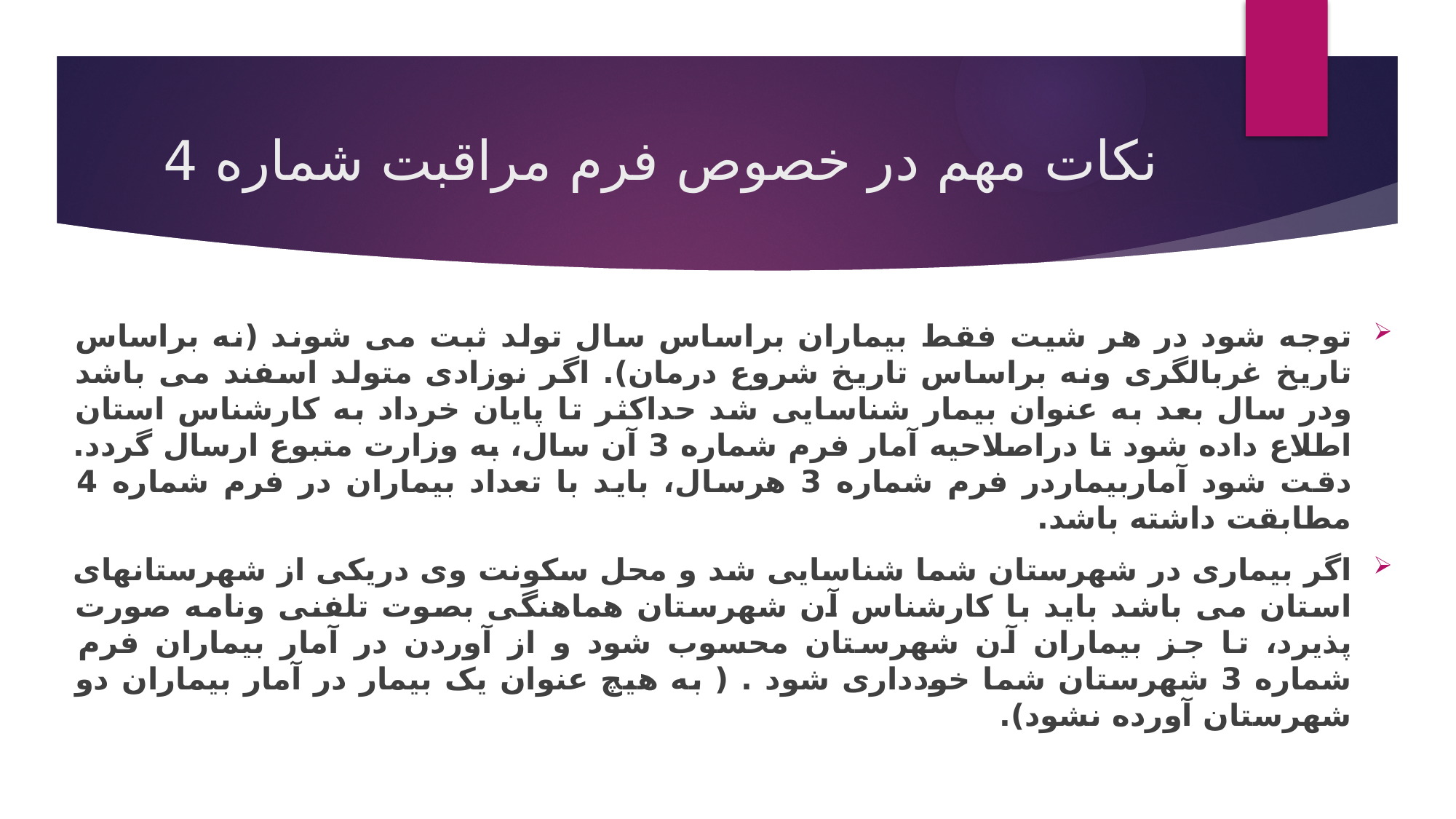

# نکات مهم در خصوص فرم مراقبت شماره 4
توجه شود در هر شیت فقط بیماران براساس سال تولد ثبت می شوند (نه براساس تاریخ غربالگری ونه براساس تاریخ شروع درمان). اگر نوزادی متولد اسفند می باشد ودر سال بعد به عنوان بیمار شناسایی شد حداکثر تا پایان خرداد به کارشناس استان اطلاع داده شود تا دراصلاحیه آمار فرم شماره 3 آن سال، به وزارت متبوع ارسال گردد. دقت شود آماربیماردر فرم شماره 3 هرسال، باید با تعداد بیماران در فرم شماره 4 مطابقت داشته باشد.
اگر بیماری در شهرستان شما شناسایی شد و محل سکونت وی دریکی از شهرستانهای استان می باشد باید با کارشناس آن شهرستان هماهنگی بصوت تلفنی ونامه صورت پذیرد، تا جز بیماران آن شهرستان محسوب شود و از آوردن در آمار بیماران فرم شماره 3 شهرستان شما خودداری شود . ( به هیچ عنوان یک بیمار در آمار بیماران دو شهرستان آورده نشود).